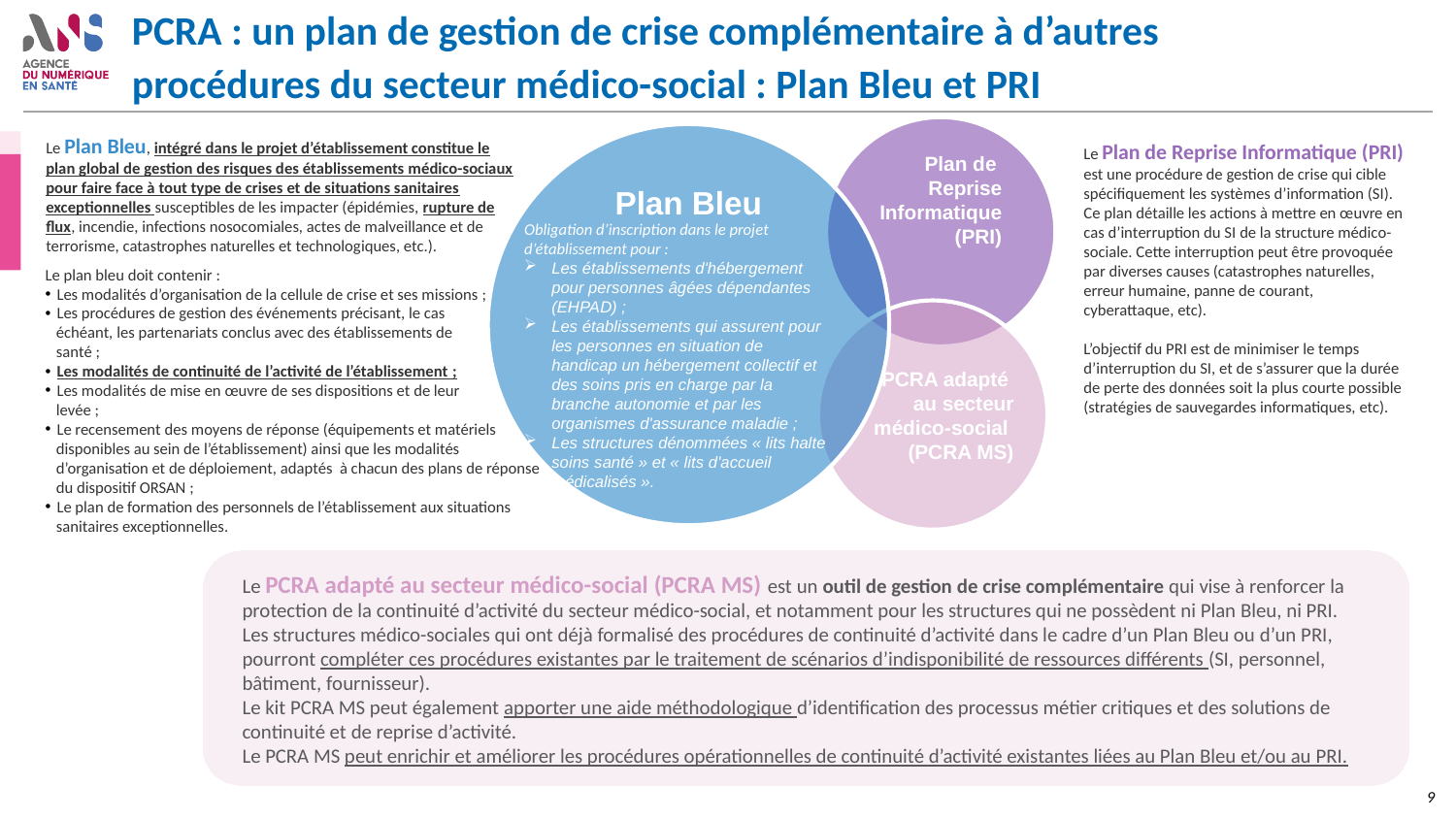

# PCRA : un plan de gestion de crise complémentaire à d’autres procédures du secteur médico-social : Plan Bleu et PRI
Plan de
Reprise Informatique (PRI)
Plan Bleu
Le Plan Bleu, intégré dans le projet d’établissement constitue le plan global de gestion des risques des établissements médico-sociaux pour faire face à tout type de crises et de situations sanitaires exceptionnelles susceptibles de les impacter (épidémies, rupture de flux, incendie, infections nosocomiales, actes de malveillance et de terrorisme, catastrophes naturelles et technologiques, etc.).

Le Plan de Reprise Informatique (PRI) est une procédure de gestion de crise qui cible spécifiquement les systèmes d’information (SI). Ce plan détaille les actions à mettre en œuvre en cas d’interruption du SI de la structure médico-sociale. Cette interruption peut être provoquée par diverses causes (catastrophes naturelles, erreur humaine, panne de courant, cyberattaque, etc).

L’objectif du PRI est de minimiser le temps d’interruption du SI, et de s’assurer que la durée de perte des données soit la plus courte possible (stratégies de sauvegardes informatiques, etc).

Obligation d’inscription dans le projet d’établissement pour :
Les établissements d'hébergement pour personnes âgées dépendantes (EHPAD) ;
Les établissements qui assurent pour les personnes en situation de handicap un hébergement collectif et des soins pris en charge par la branche autonomie et par les organismes d'assurance maladie ;
Les structures dénommées « lits halte soins santé » et « lits d'accueil médicalisés ».
Le plan bleu doit contenir :
Les modalités d’organisation de la cellule de crise et ses missions ;
Les procédures de gestion des événements précisant, le cas
   échéant, les partenariats conclus avec des établissements de
   santé ;
Les modalités de continuité de l’activité de l’établissement ;
Les modalités de mise en œuvre de ses dispositions et de leur
   levée ;
Le recensement des moyens de réponse (équipements et matériels
   disponibles au sein de l’établissement) ainsi que les modalités
   d’organisation et de déploiement, adaptés  à chacun des plans de réponse
   du dispositif ORSAN ;
Le plan de formation des personnels de l’établissement aux situations
   sanitaires exceptionnelles.
PCRA adapté
au secteur médico-social
(PCRA MS)
Le PCRA adapté au secteur médico-social (PCRA MS) est un outil de gestion de crise complémentaire qui vise à renforcer la protection de la continuité d’activité du secteur médico-social, et notamment pour les structures qui ne possèdent ni Plan Bleu, ni PRI.
Les structures médico-sociales qui ont déjà formalisé des procédures de continuité d’activité dans le cadre d’un Plan Bleu ou d’un PRI, pourront compléter ces procédures existantes par le traitement de scénarios d’indisponibilité de ressources différents (SI, personnel, bâtiment, fournisseur).
Le kit PCRA MS peut également apporter une aide méthodologique d’identification des processus métier critiques et des solutions de continuité et de reprise d’activité.
Le PCRA MS peut enrichir et améliorer les procédures opérationnelles de continuité d’activité existantes liées au Plan Bleu et/ou au PRI.
9
9